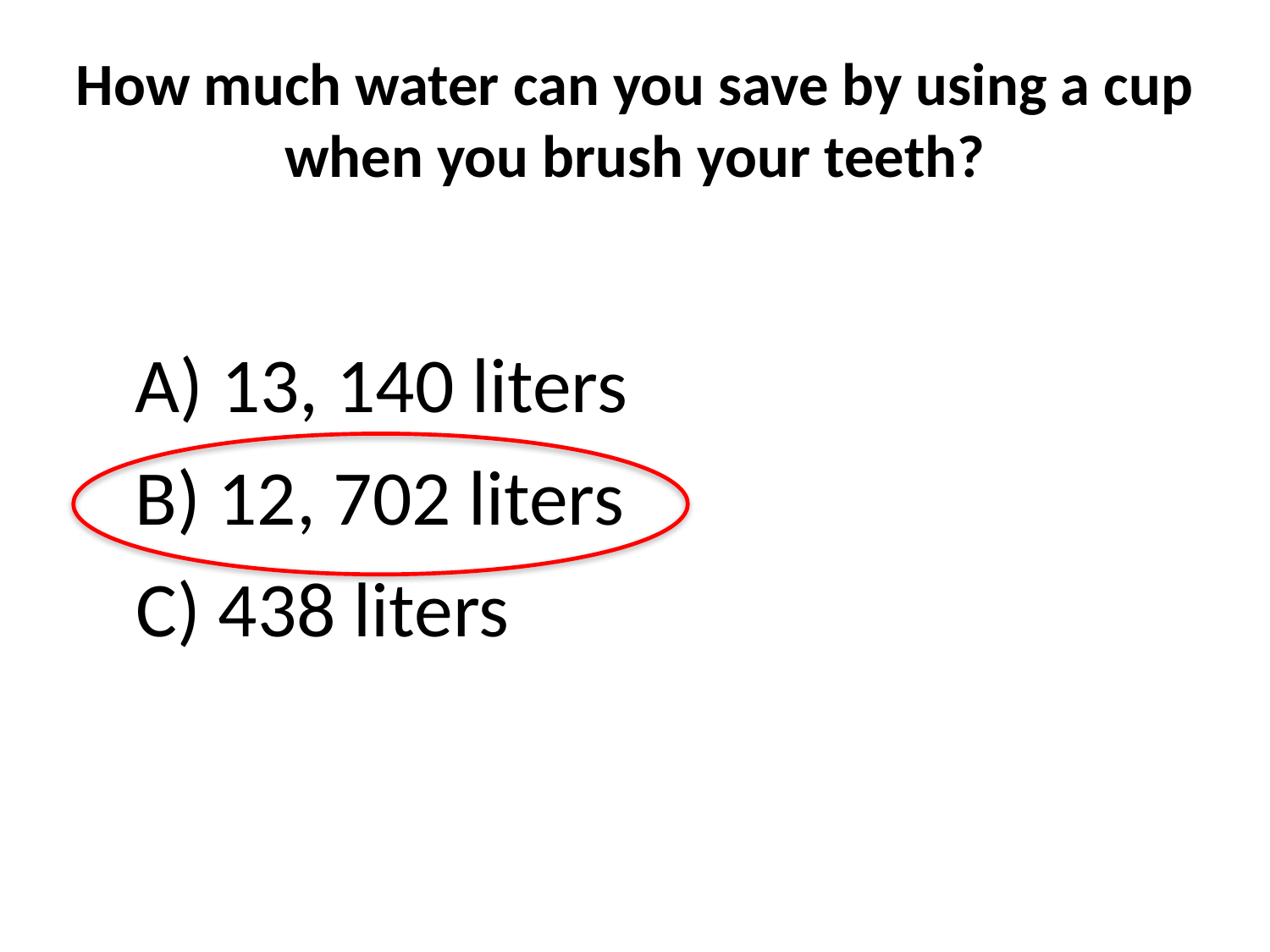

# How much water can you save by using a cup when you brush your teeth?

A) 13, 140 liters

B) 12, 702 liters
C) 438 liters